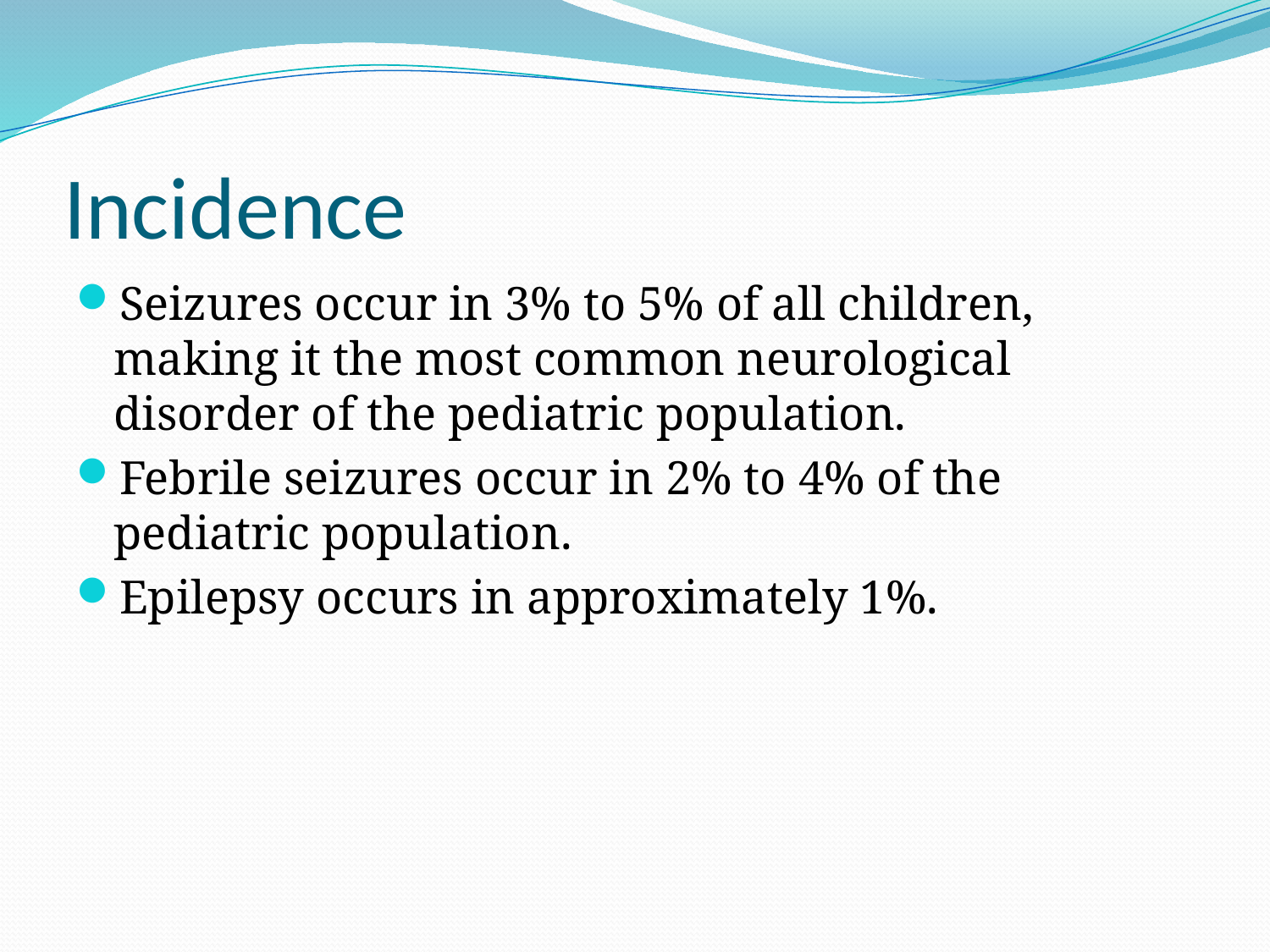

# Incidence
Seizures occur in 3% to 5% of all children, making it the most common neurological disorder of the pediatric population.
Febrile seizures occur in 2% to 4% of the pediatric population.
Epilepsy occurs in approximately 1%.